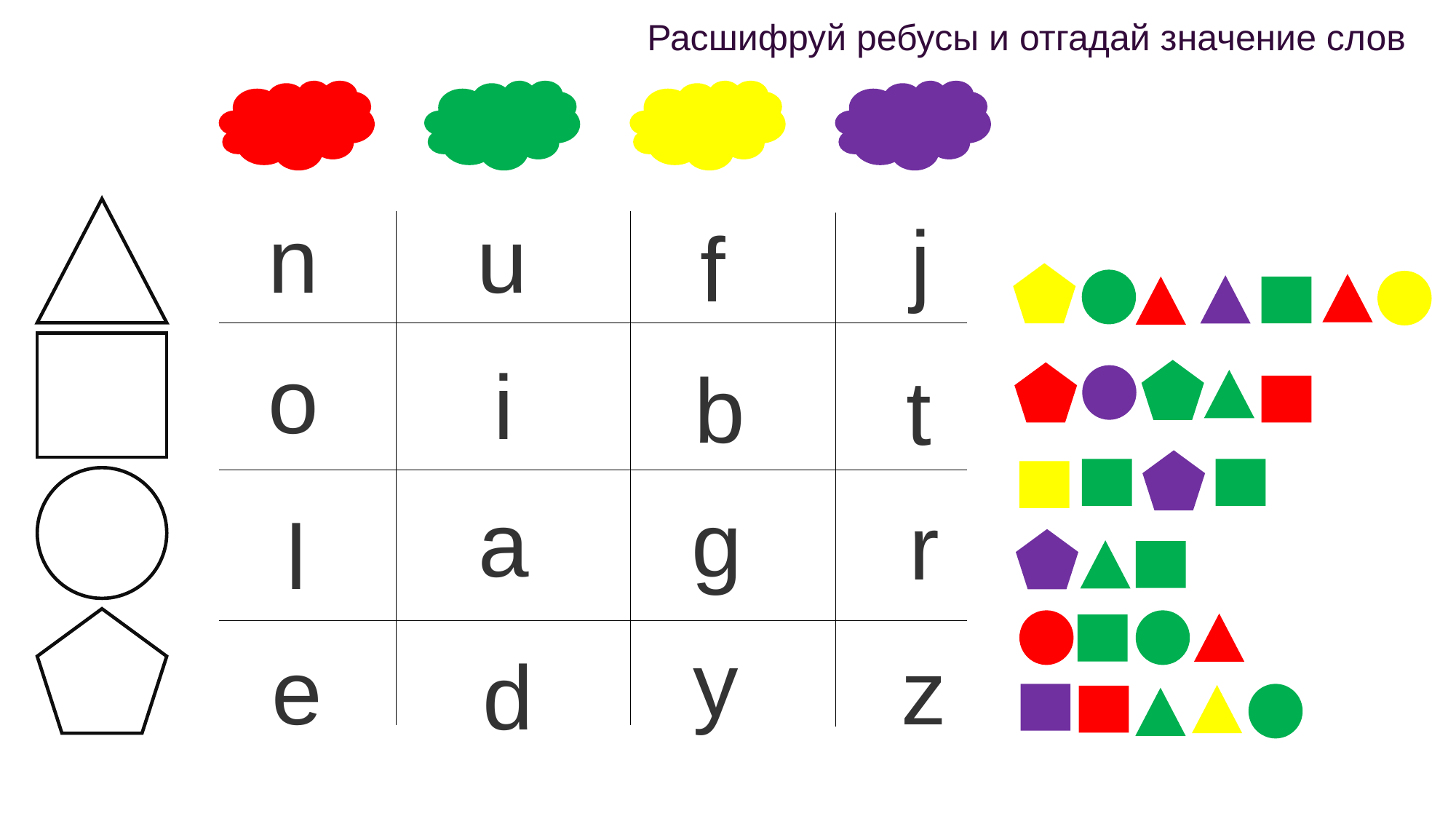

Расшифруй ребусы и отгадай значение слов

u
n

j
f

о
i
b
t

a
g
r
l

y
z
е
d